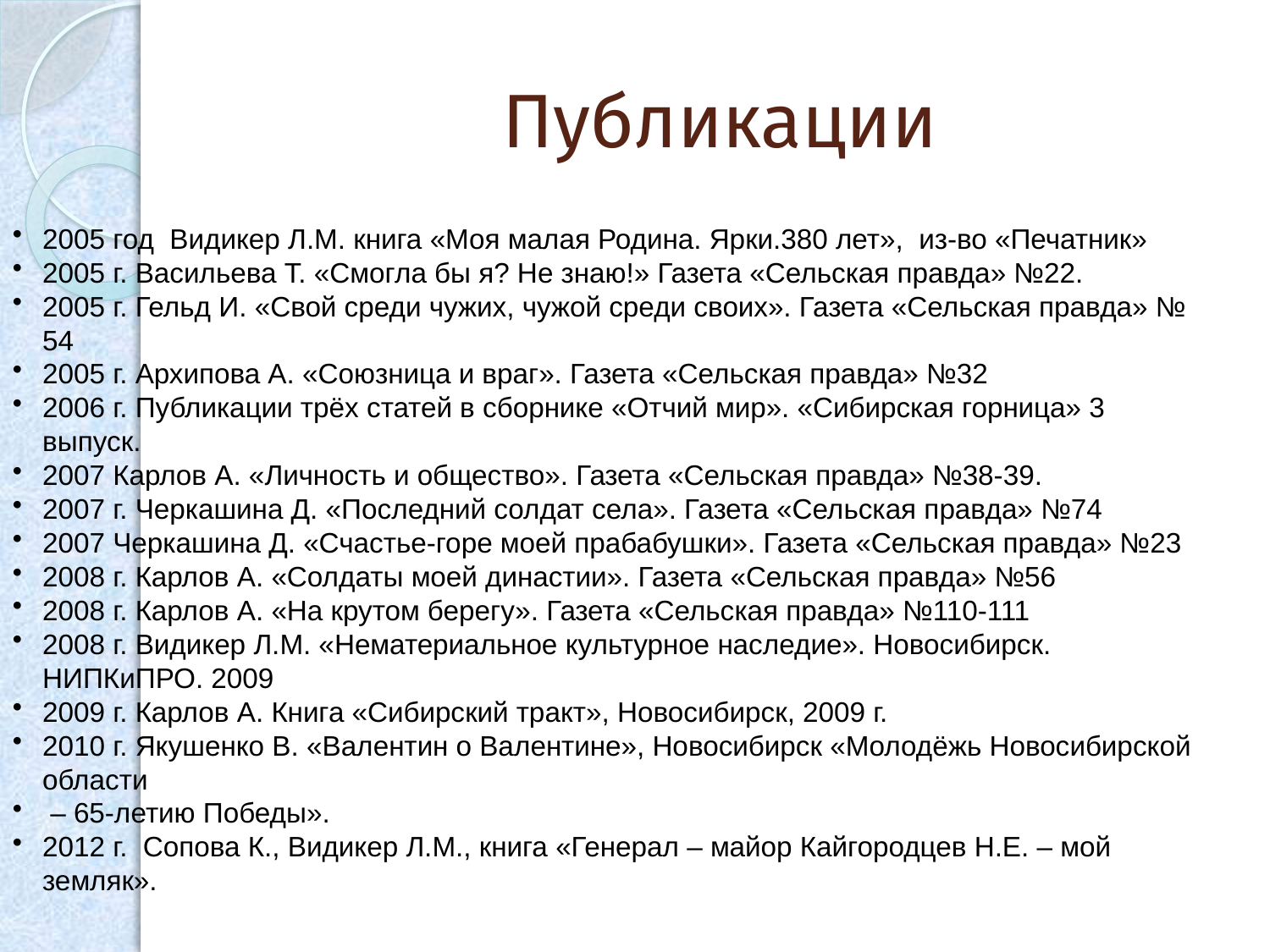

2005 год  Видикер Л.М. книга «Моя малая Родина. Ярки.380 лет»,  из-во «Печатник»
2005 г. Васильева Т. «Смогла бы я? Не знаю!» Газета «Сельская правда» №22.
2005 г. Гельд И. «Свой среди чужих, чужой среди своих». Газета «Сельская правда» № 54
2005 г. Архипова А. «Союзница и враг». Газета «Сельская правда» №32
2006 г. Публикации трёх статей в сборнике «Отчий мир». «Сибирская горница» 3 выпуск.
2007 Карлов А. «Личность и общество». Газета «Сельская правда» №38-39.
2007 г. Черкашина Д. «Последний солдат села». Газета «Сельская правда» №74
2007 Черкашина Д. «Счастье-горе моей прабабушки». Газета «Сельская правда» №23
2008 г. Карлов А. «Солдаты моей династии». Газета «Сельская правда» №56
2008 г. Карлов А. «На крутом берегу». Газета «Сельская правда» №110-111
2008 г. Видикер Л.М. «Нематериальное культурное наследие». Новосибирск. НИПКиПРО. 2009
2009 г. Карлов А. Книга «Сибирский тракт», Новосибирск, 2009 г.
2010 г. Якушенко В. «Валентин о Валентине», Новосибирск «Молодёжь Новосибирской области
 – 65-летию Победы».
2012 г.  Сопова К., Видикер Л.М., книга «Генерал – майор Кайгородцев Н.Е. – мой земляк».

# Публикации